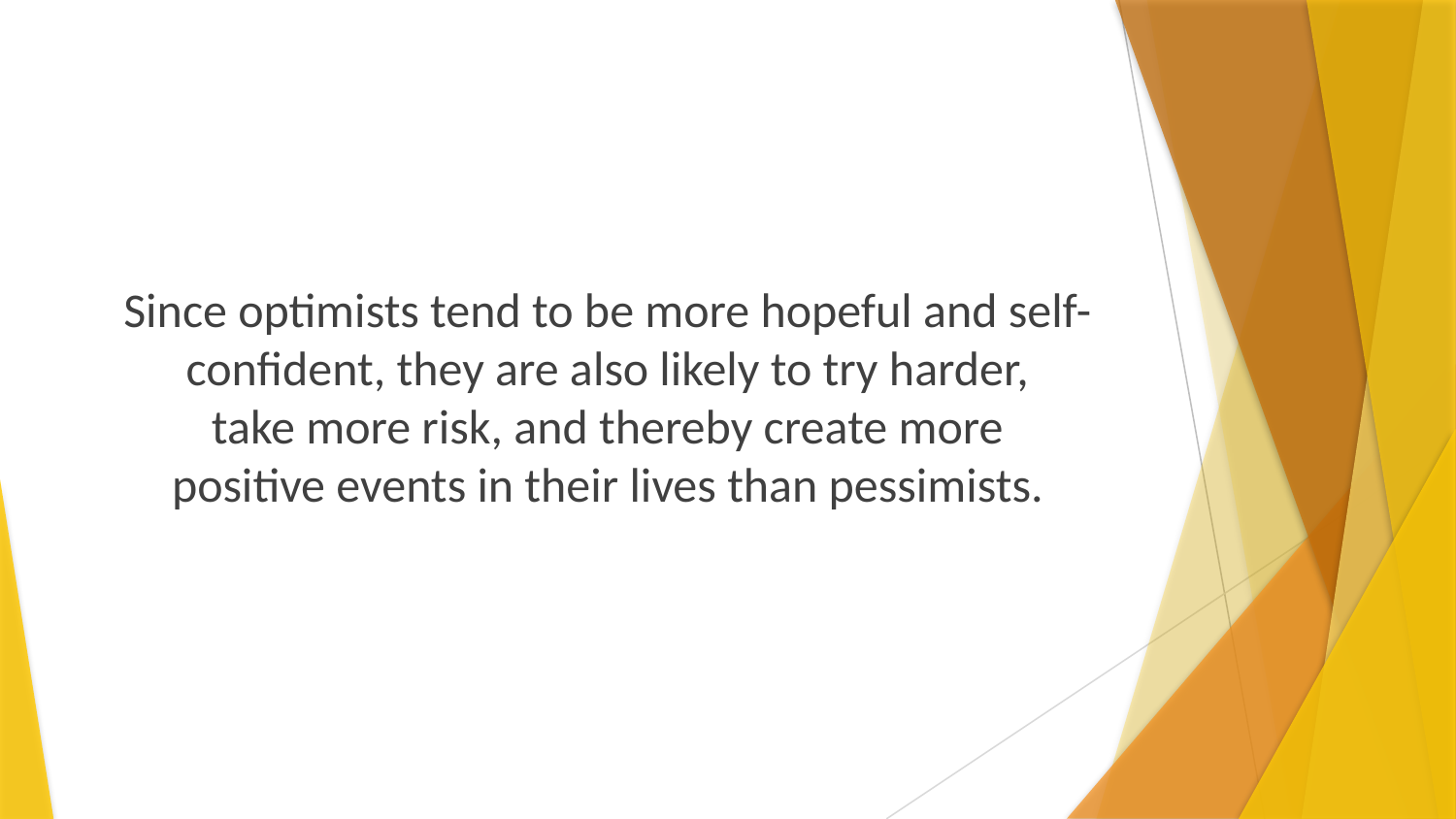

Since optimists tend to be more hopeful and self-confident, they are also likely to try harder,
take more risk, and thereby create more
positive events in their lives than pessimists.